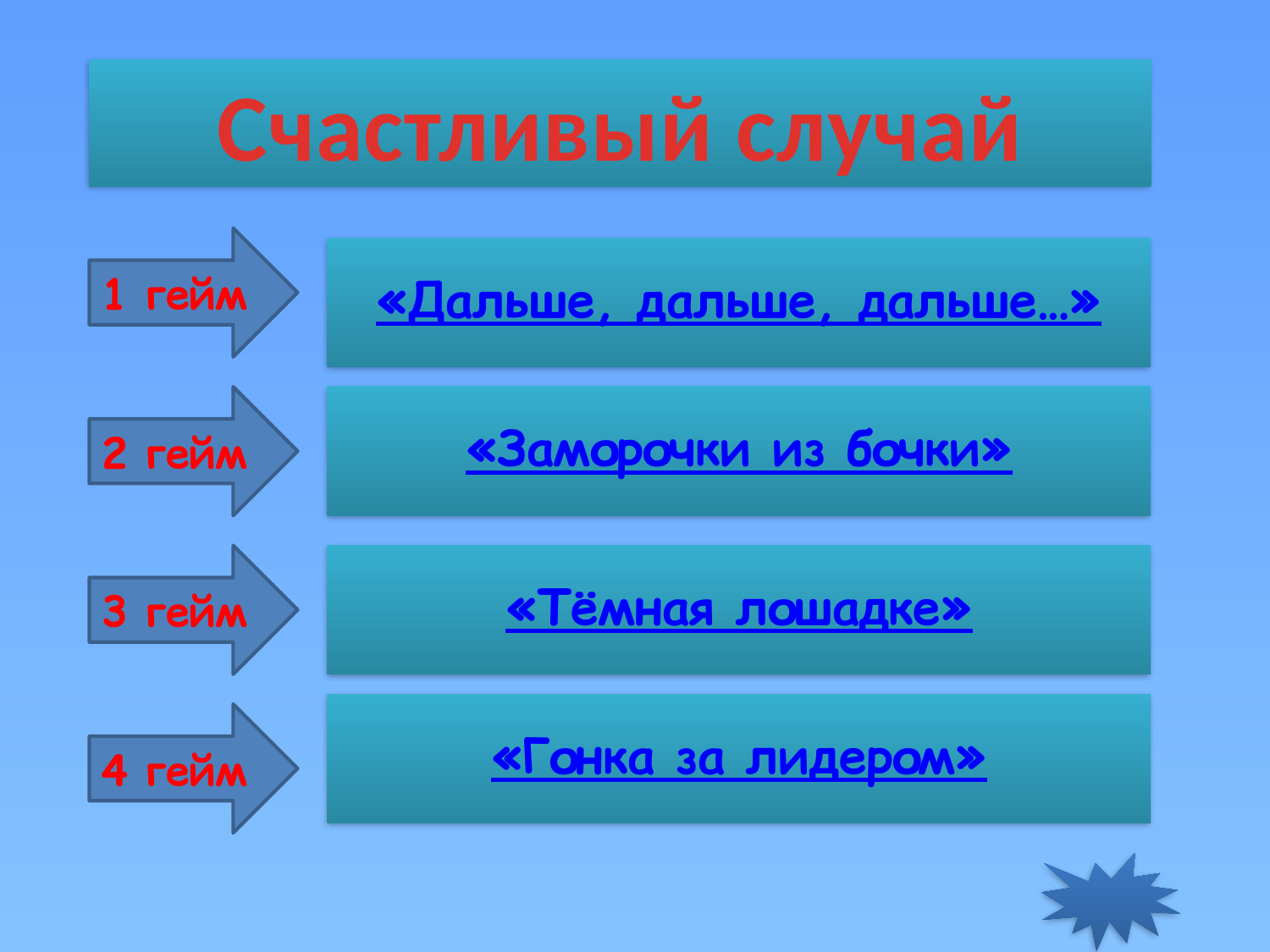

Счастливый случай
1 гейм
«Дальше, дальше, дальше…»
2 гейм
«Заморочки из бочки»
3 гейм
«Тёмная лошадке»
«Гонка за лидером»
4 гейм